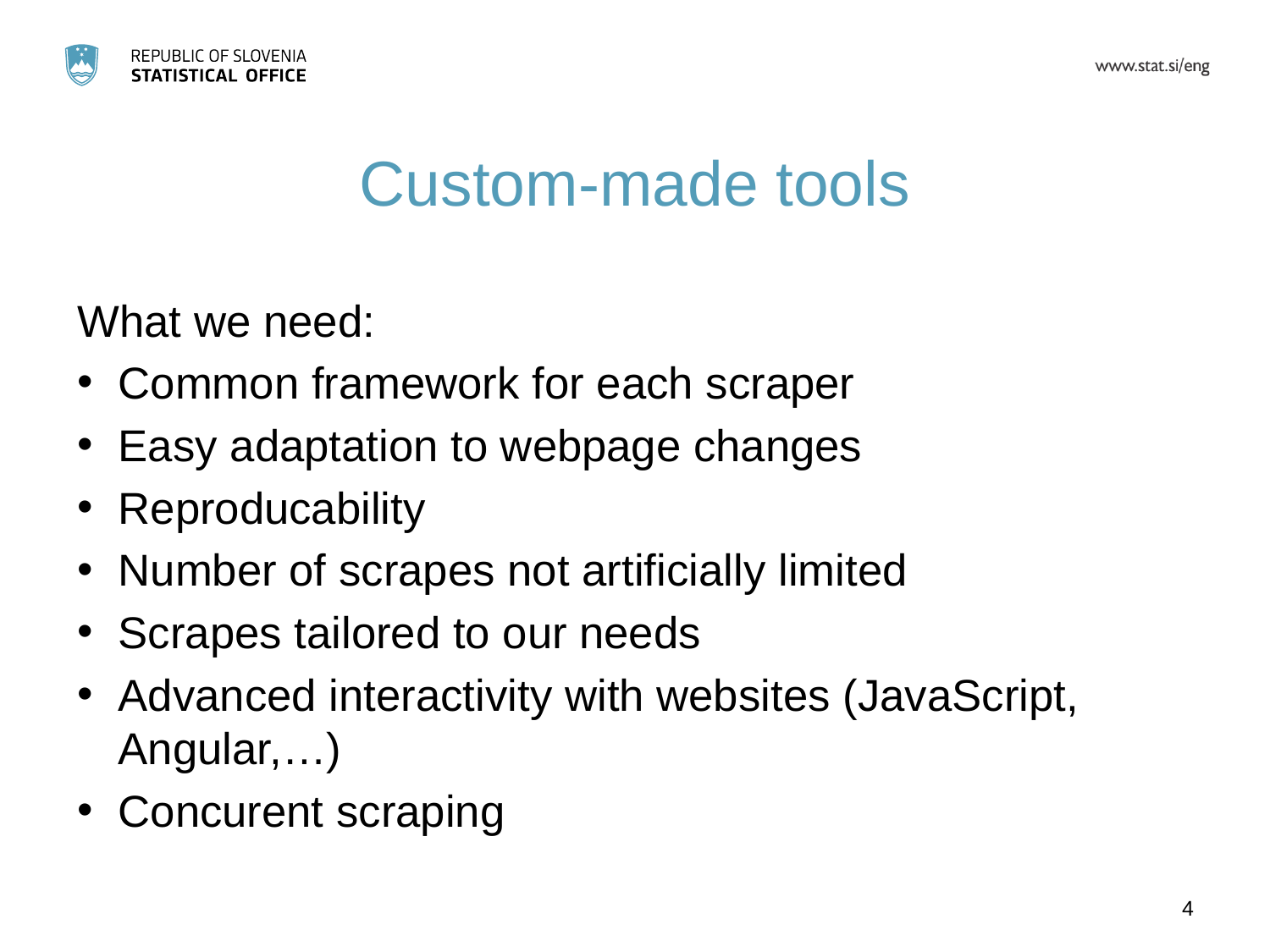

# Custom-made tools
What we need:
Common framework for each scraper
Easy adaptation to webpage changes
Reproducability
Number of scrapes not artificially limited
Scrapes tailored to our needs
Advanced interactivity with websites (JavaScript, Angular,…)
Concurent scraping

4